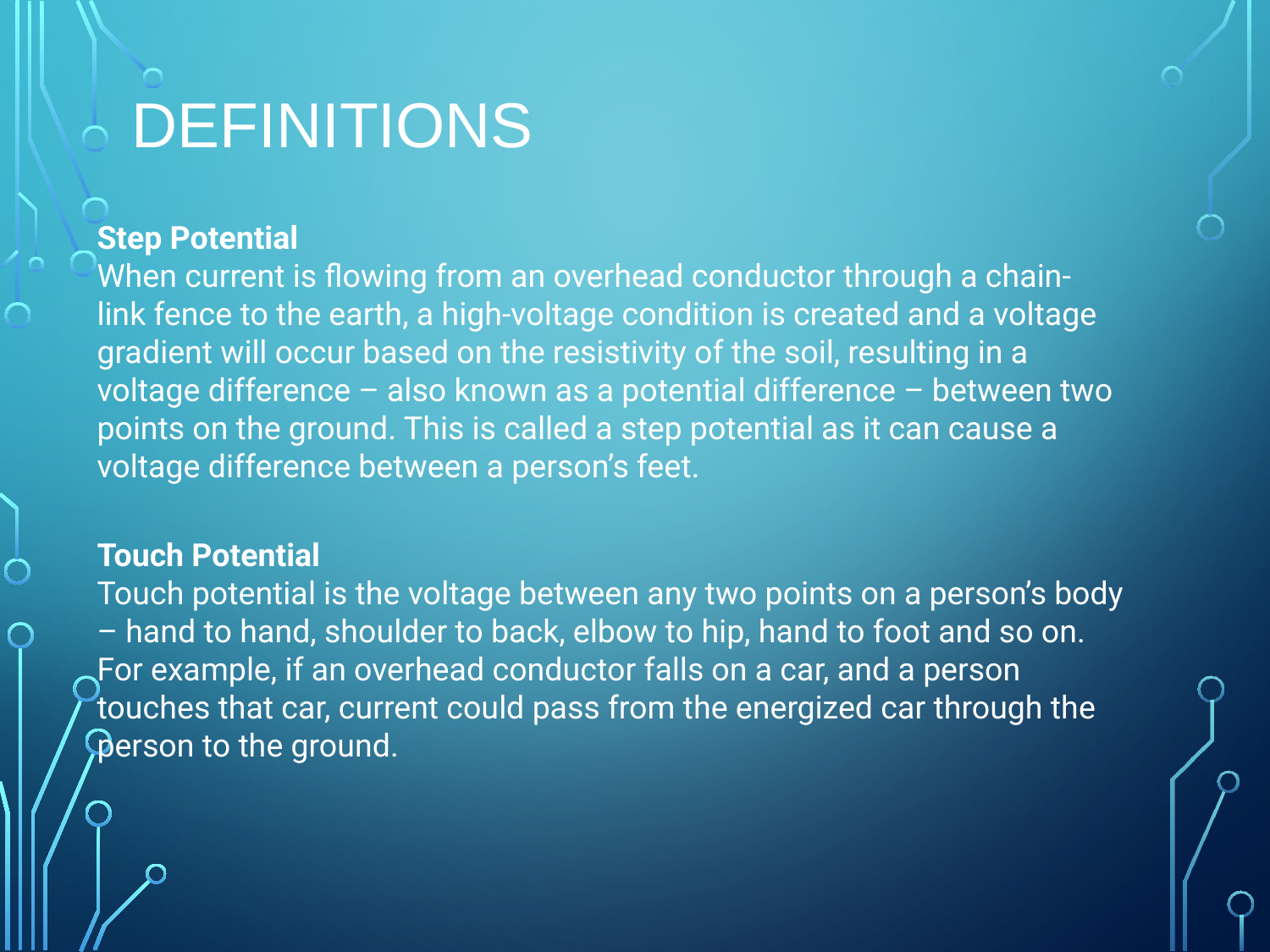

# DEFINITIONS
Step Potential
When current is flowing from an overhead conductor through a chain-link fence to the earth, a high-voltage condition is created and a voltage gradient will occur based on the resistivity of the soil, resulting in a voltage difference – also known as a potential difference – between two points on the ground. This is called a step potential as it can cause a voltage difference between a person’s feet.
Touch Potential
Touch potential is the voltage between any two points on a person’s body – hand to hand, shoulder to back, elbow to hip, hand to foot and so on. For example, if an overhead conductor falls on a car, and a person touches that car, current could pass from the energized car through the person to the ground.